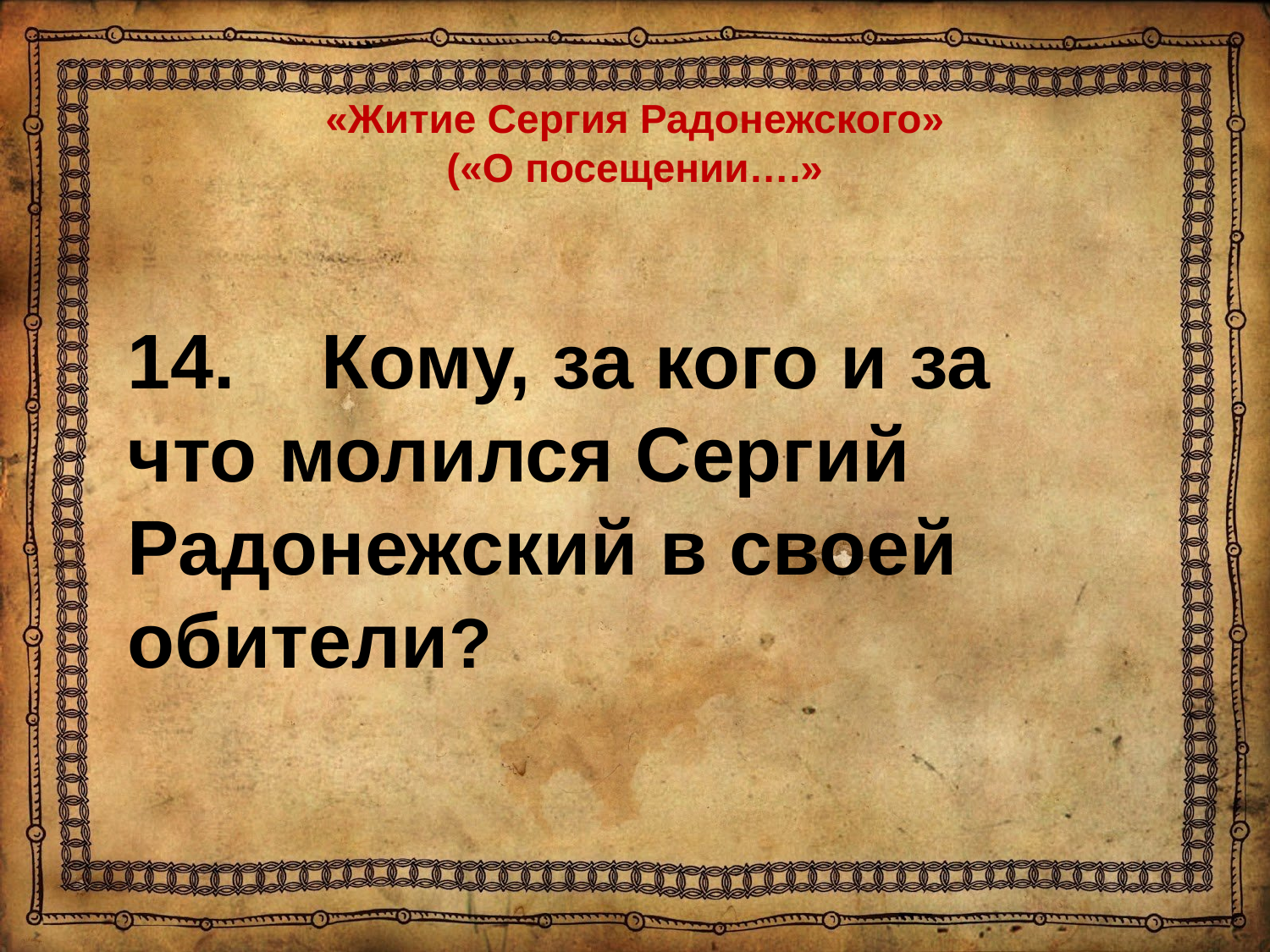

# «Житие Сергия Радонежского» («О посещении….»

14.    Кому, за кого и за что молился Сергий Радонежский в своей обители?